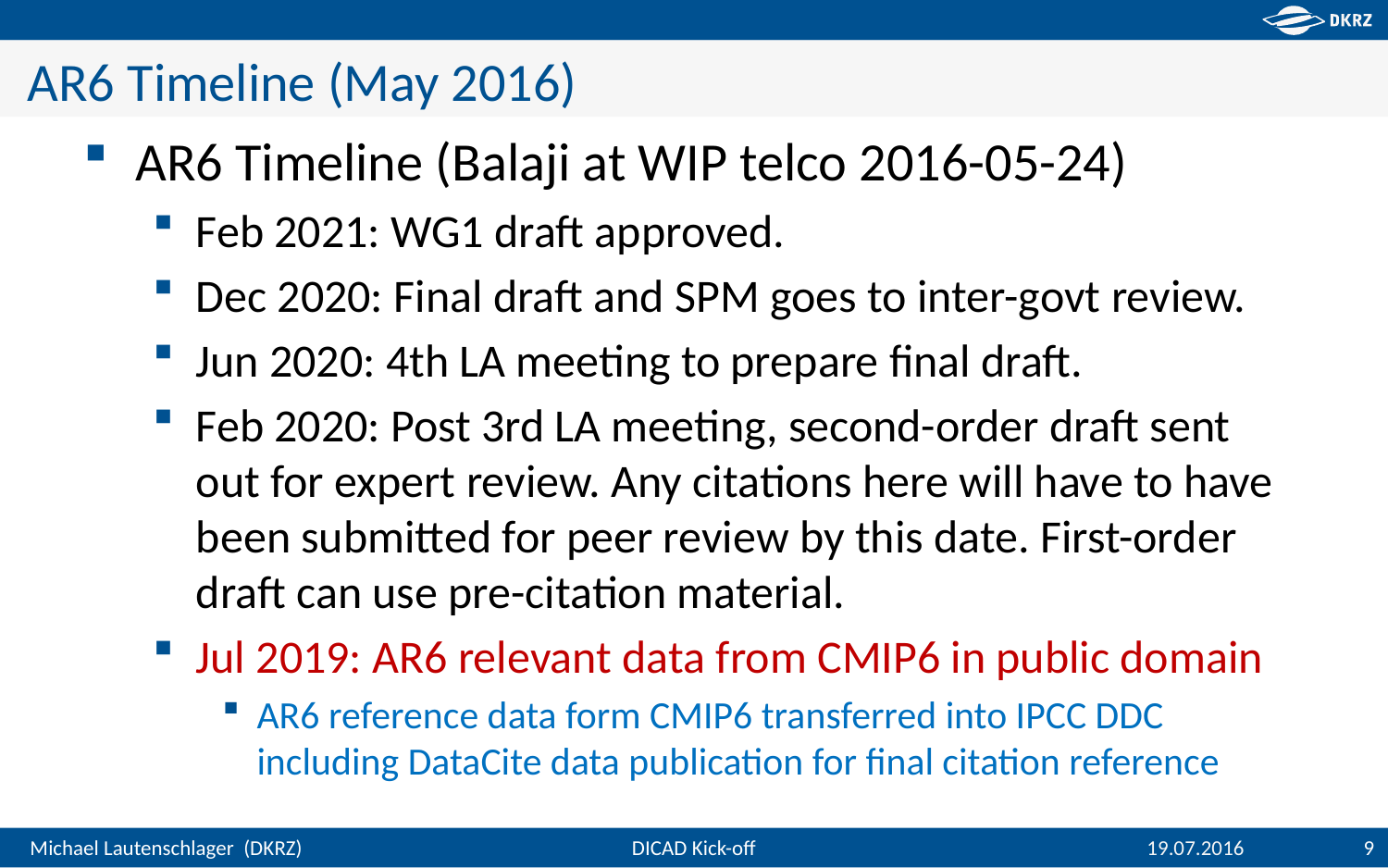

# AR6 Timeline (May 2016)
AR6 Timeline (Balaji at WIP telco 2016-05-24)
Feb 2021: WG1 draft approved.
Dec 2020: Final draft and SPM goes to inter-govt review.
Jun 2020: 4th LA meeting to prepare final draft.
Feb 2020: Post 3rd LA meeting, second-order draft sent out for expert review. Any citations here will have to have been submitted for peer review by this date. First-order draft can use pre-citation material.
Jul 2019: AR6 relevant data from CMIP6 in public domain
AR6 reference data form CMIP6 transferred into IPCC DDC including DataCite data publication for final citation reference
DICAD Kick-off
19.07.2016
9